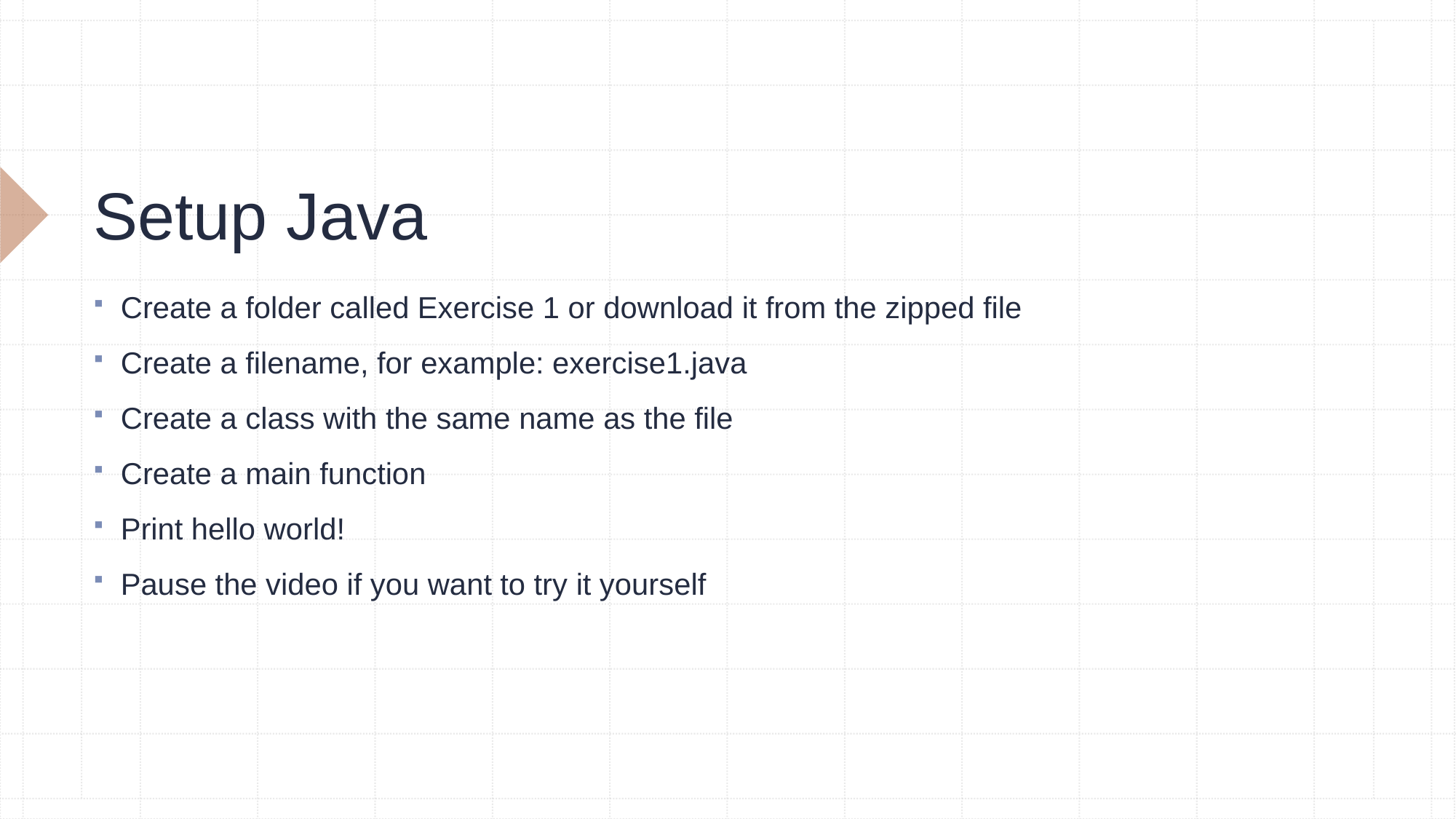

# Setup Java
Create a folder called Exercise 1 or download it from the zipped file
Create a filename, for example: exercise1.java
Create a class with the same name as the file
Create a main function
Print hello world!
Pause the video if you want to try it yourself